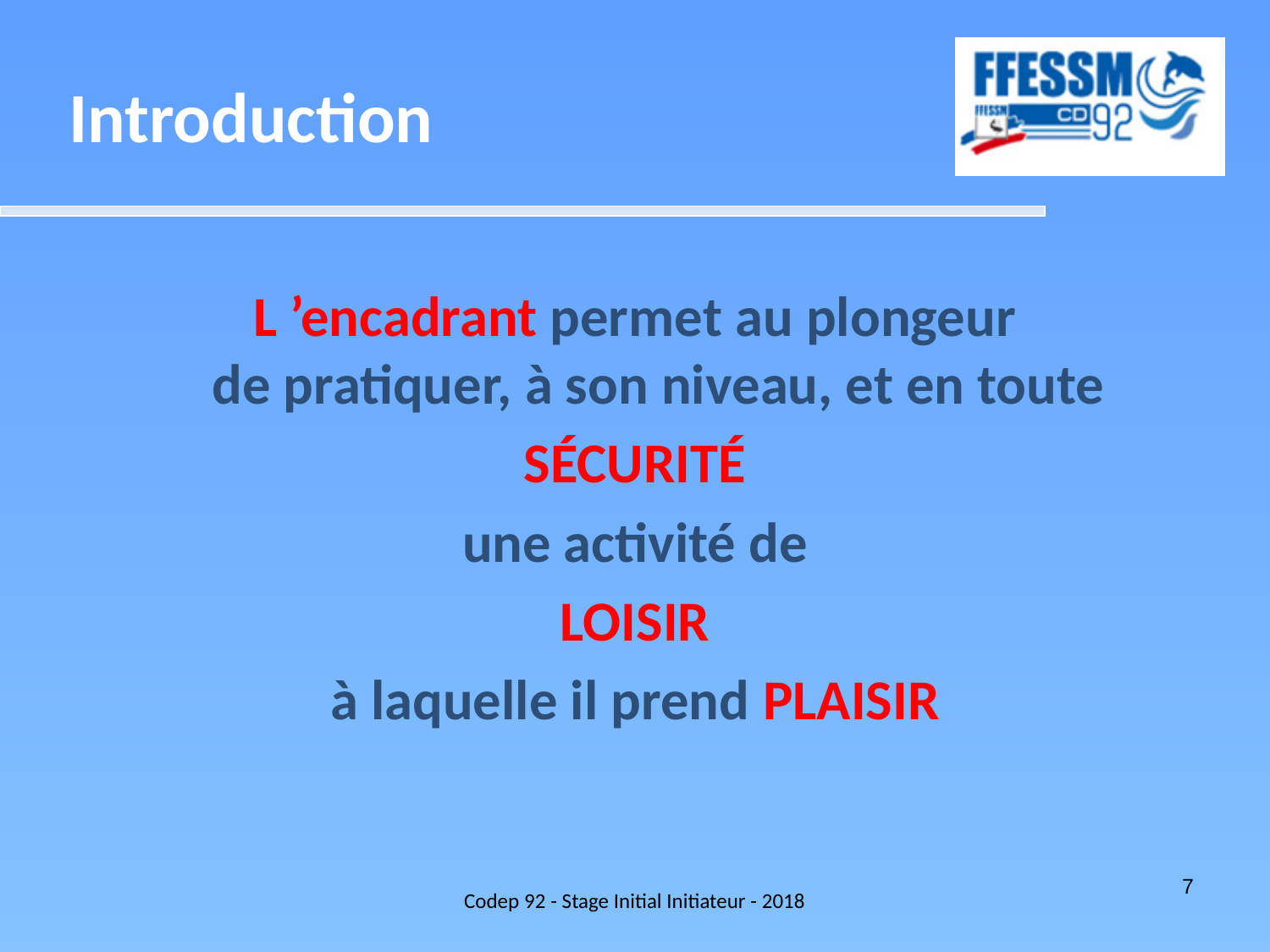

Introduction
L ’encadrant permet au plongeur
de pratiquer, à son niveau, et en toute
SÉCURITÉ
une activité de
LOISIR
à laquelle il prend PLAISIR

Codep 92 - Stage Initial Initiateur - 2018
7